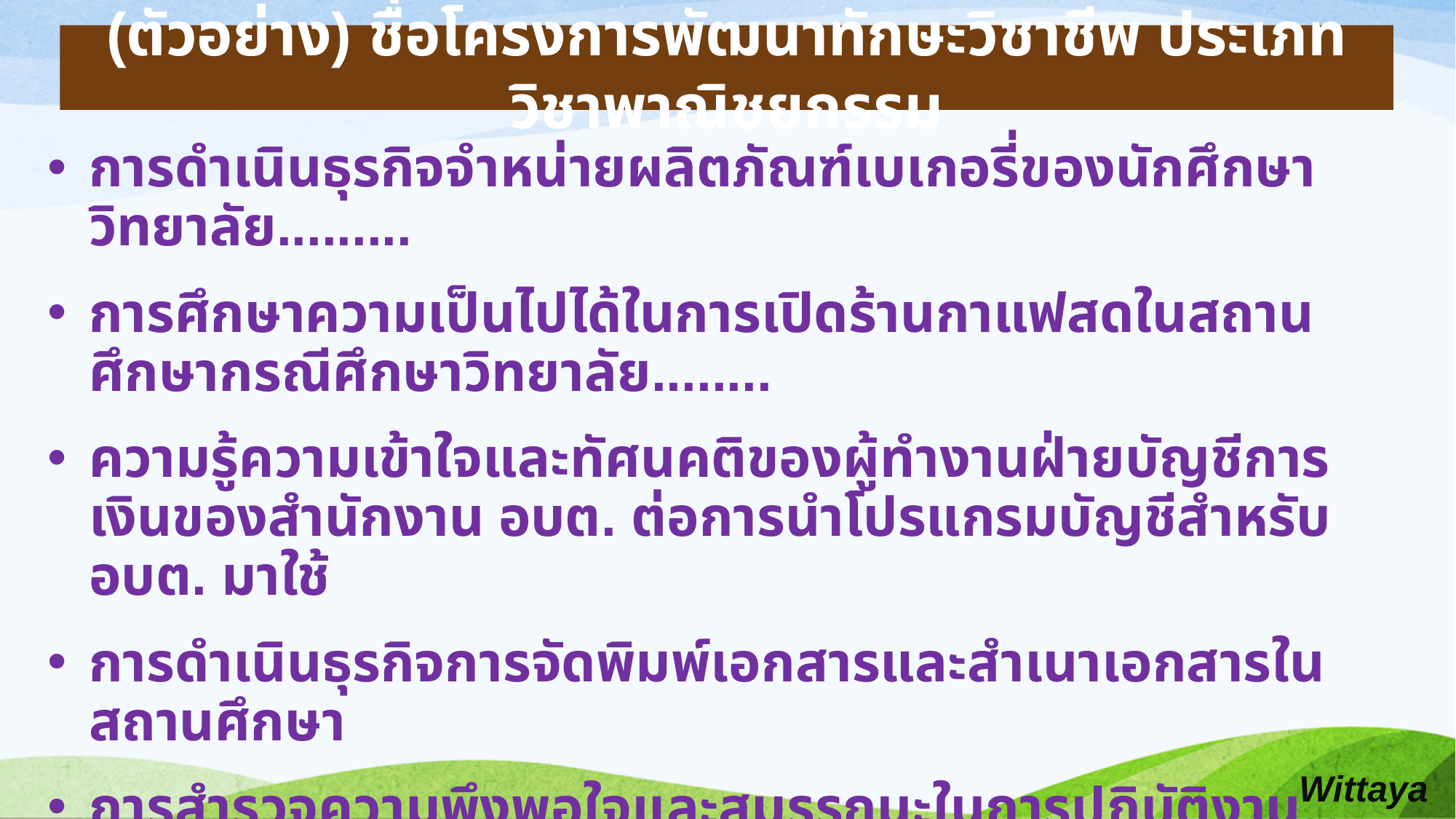

(ตัวอย่าง) ชื่อโครงการพัฒนาทักษะวิชาชีพ ประเภทวิชาพาณิชยกรรม
การดำเนินธุรกิจจำหน่ายผลิตภัณฑ์เบเกอรี่ของนักศึกษาวิทยาลัย.........
การศึกษาความเป็นไปได้ในการเปิดร้านกาแฟสดในสถานศึกษากรณีศึกษาวิทยาลัย........
ความรู้ความเข้าใจและทัศนคติของผู้ทำงานฝ่ายบัญชีการเงินของสำนักงาน อบต. ต่อการนำโปรแกรมบัญชีสำหรับ อบต. มาใช้
การดำเนินธุรกิจการจัดพิมพ์เอกสารและสำเนาเอกสารในสถานศึกษา
การสำรวจความพึงพอใจและสมรรถนะในการปฏิบัติงานเลขานุการในสถานประกอบการ ของวิทยาลัยอาชีวศึกษา....
Wittaya Jaiwithee ...